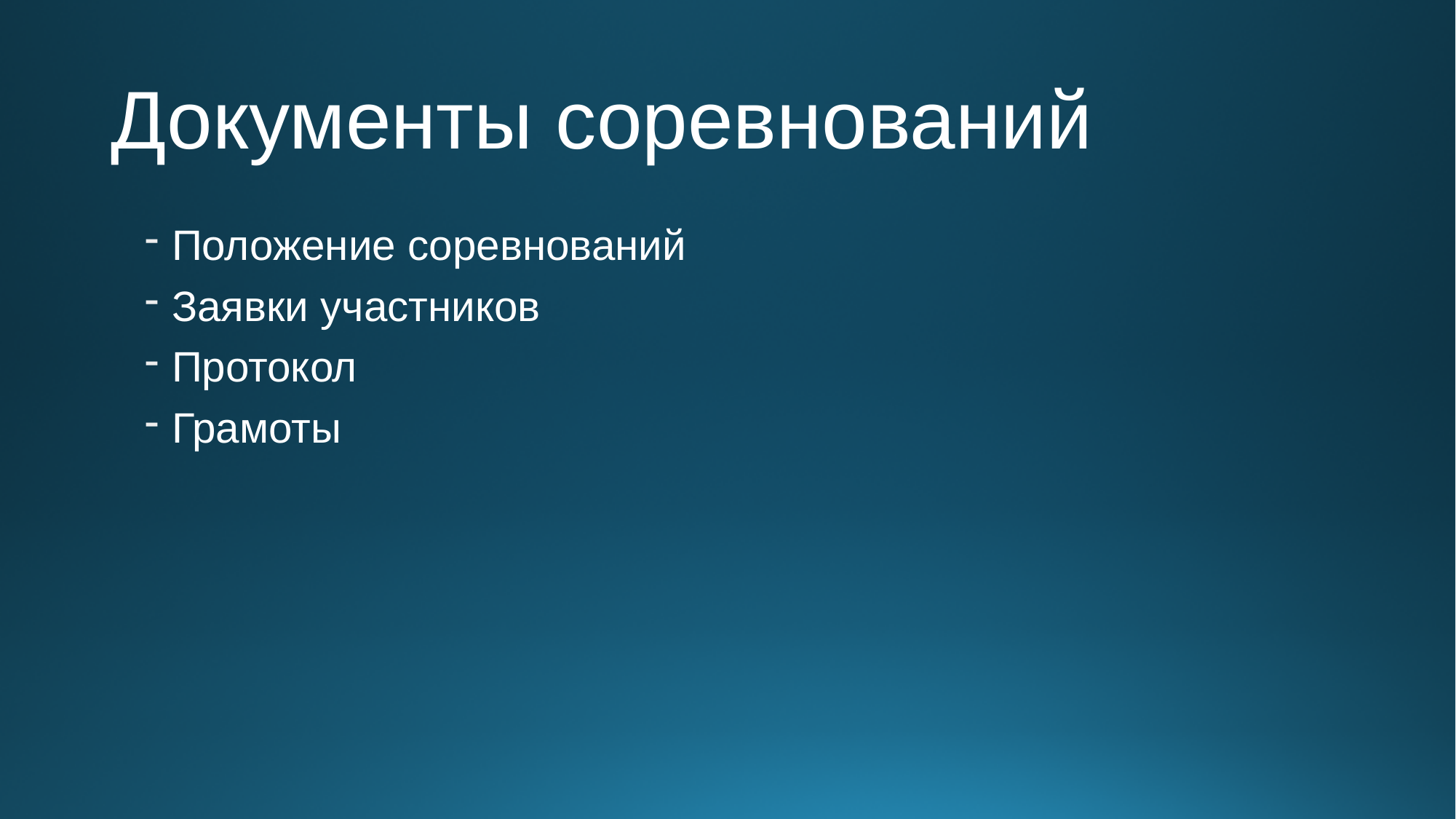

# Документы соревнований
Положение соревнований
Заявки участников
Протокол
Грамоты